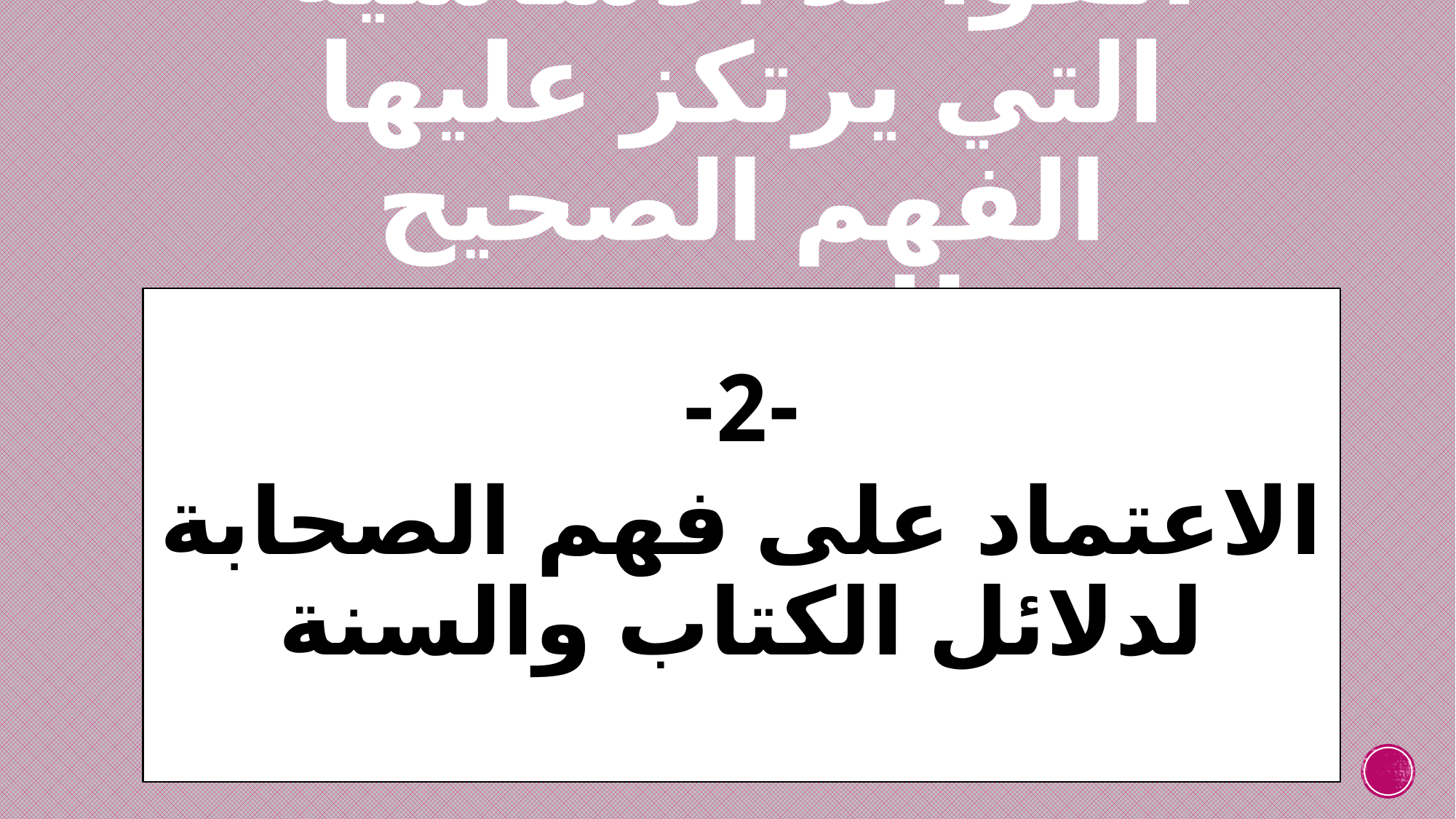

# القواعد الأساسية التي يرتكز عليها الفهم الصحيح للنصوص

-2-
الاعتماد على فهم الصحابة لدلائل الكتاب والسنة